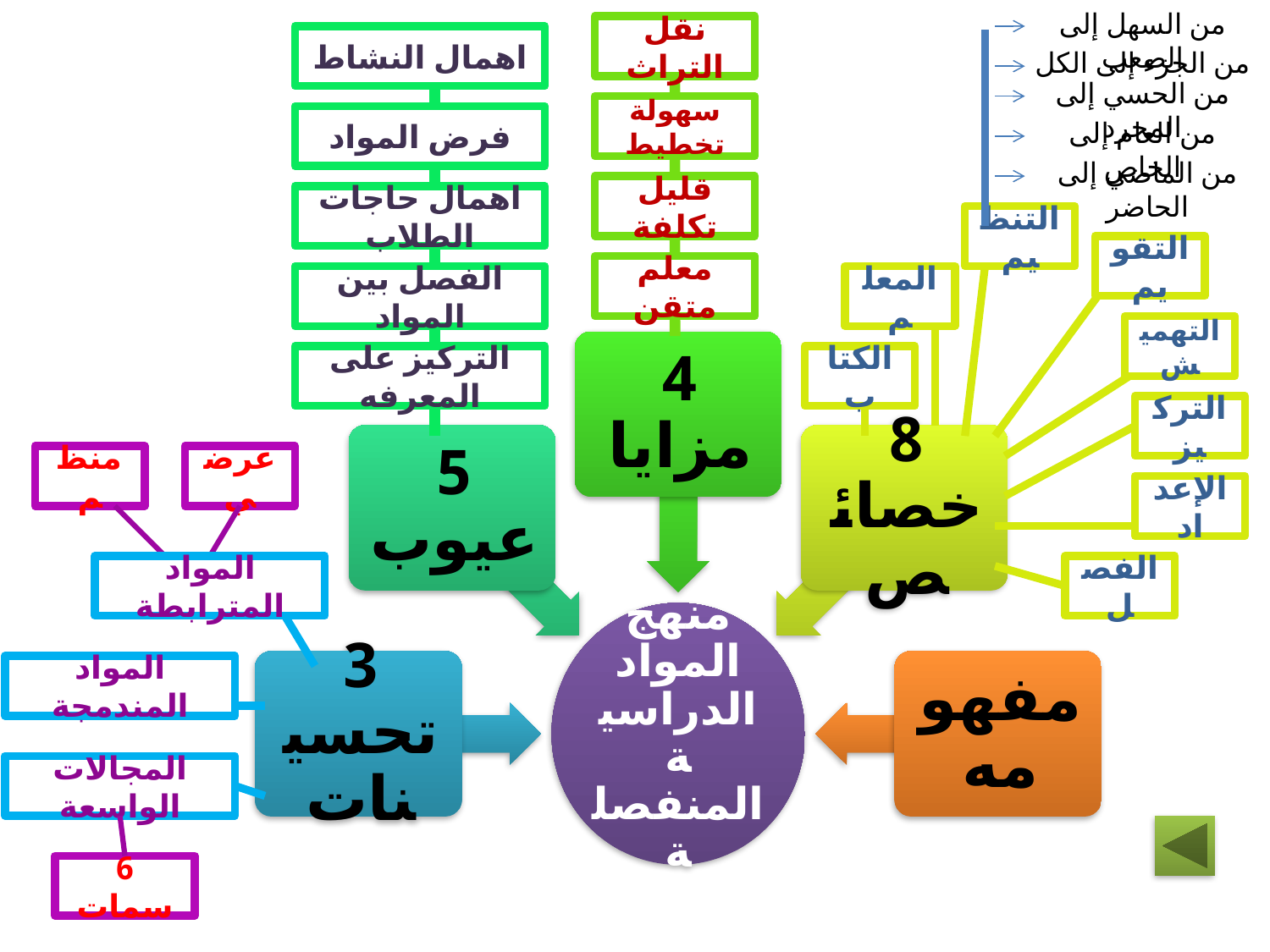

من السهل إلى الصعب
نقل التراث
اهمال النشاط
من الجزء إلى الكل
من الحسي إلى المجرد
سهولة تخطيط
فرض المواد
من العام إلى الخاص
من الماضي إلى الحاضر
قليل تكلفة
اهمال حاجات الطلاب
التنظيم
التقويم
معلم متقن
الفصل بين المواد
المعلم
منهج المواد الدراسية المنفصلة
3 تحسينات
5 عيوب
4 مزايا
8 خصائص
مفهومه
التهميش
التركيز على المعرفه
الكتاب
التركيز
منظم
عرضي
الإعداد
المواد المترابطة
الفصل
المواد المندمجة
المجالات الواسعة

6 سمات